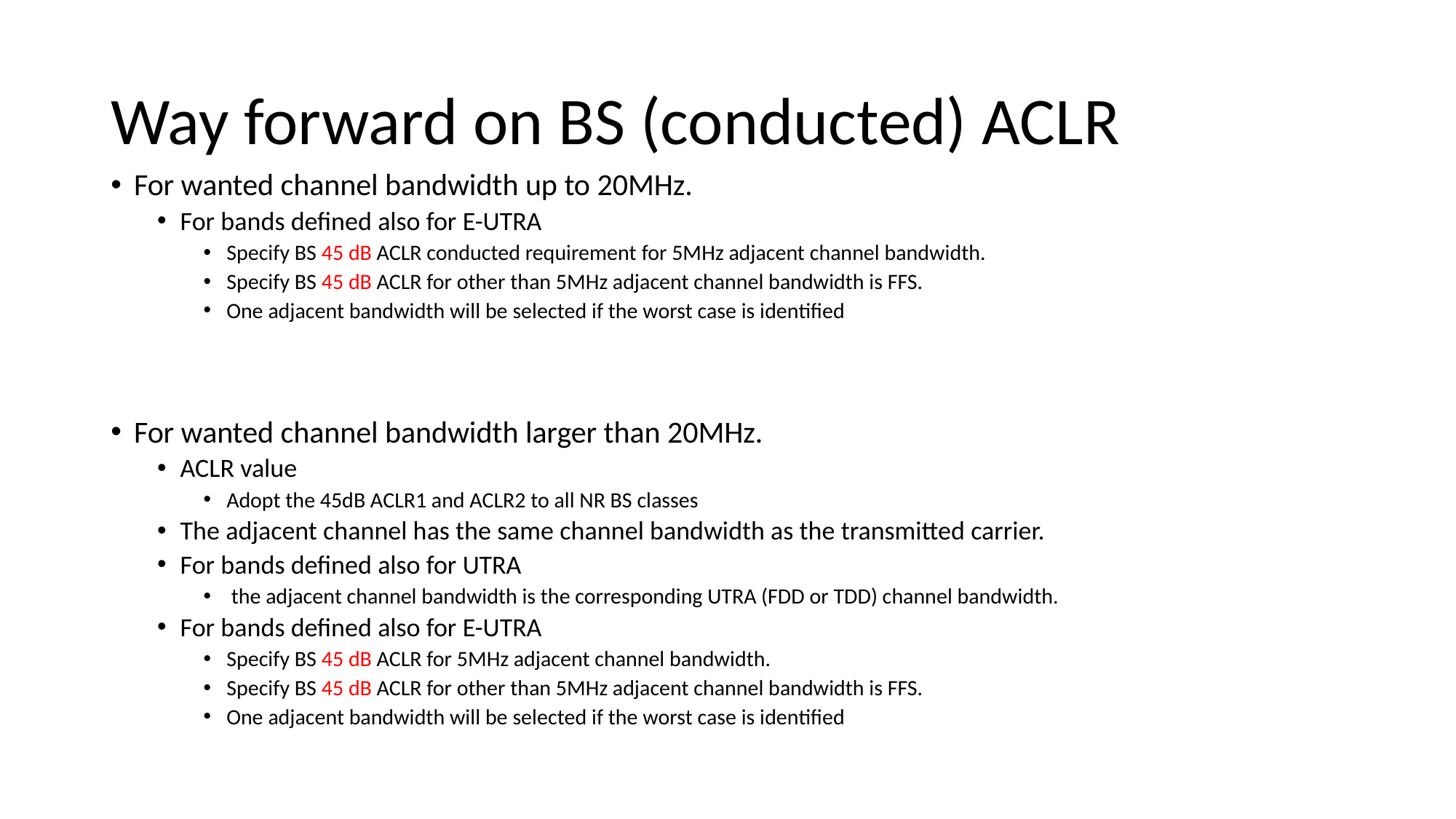

# Way forward on BS (conducted) ACLR
For wanted channel bandwidth up to 20MHz.
For bands defined also for E-UTRA
Specify BS 45 dB ACLR conducted requirement for 5MHz adjacent channel bandwidth.
Specify BS 45 dB ACLR for other than 5MHz adjacent channel bandwidth is FFS.
One adjacent bandwidth will be selected if the worst case is identified

For wanted channel bandwidth larger than 20MHz.
ACLR value
Adopt the 45dB ACLR1 and ACLR2 to all NR BS classes
The adjacent channel has the same channel bandwidth as the transmitted carrier.
For bands defined also for UTRA
 the adjacent channel bandwidth is the corresponding UTRA (FDD or TDD) channel bandwidth.
For bands defined also for E-UTRA
Specify BS 45 dB ACLR for 5MHz adjacent channel bandwidth.
Specify BS 45 dB ACLR for other than 5MHz adjacent channel bandwidth is FFS.
One adjacent bandwidth will be selected if the worst case is identified